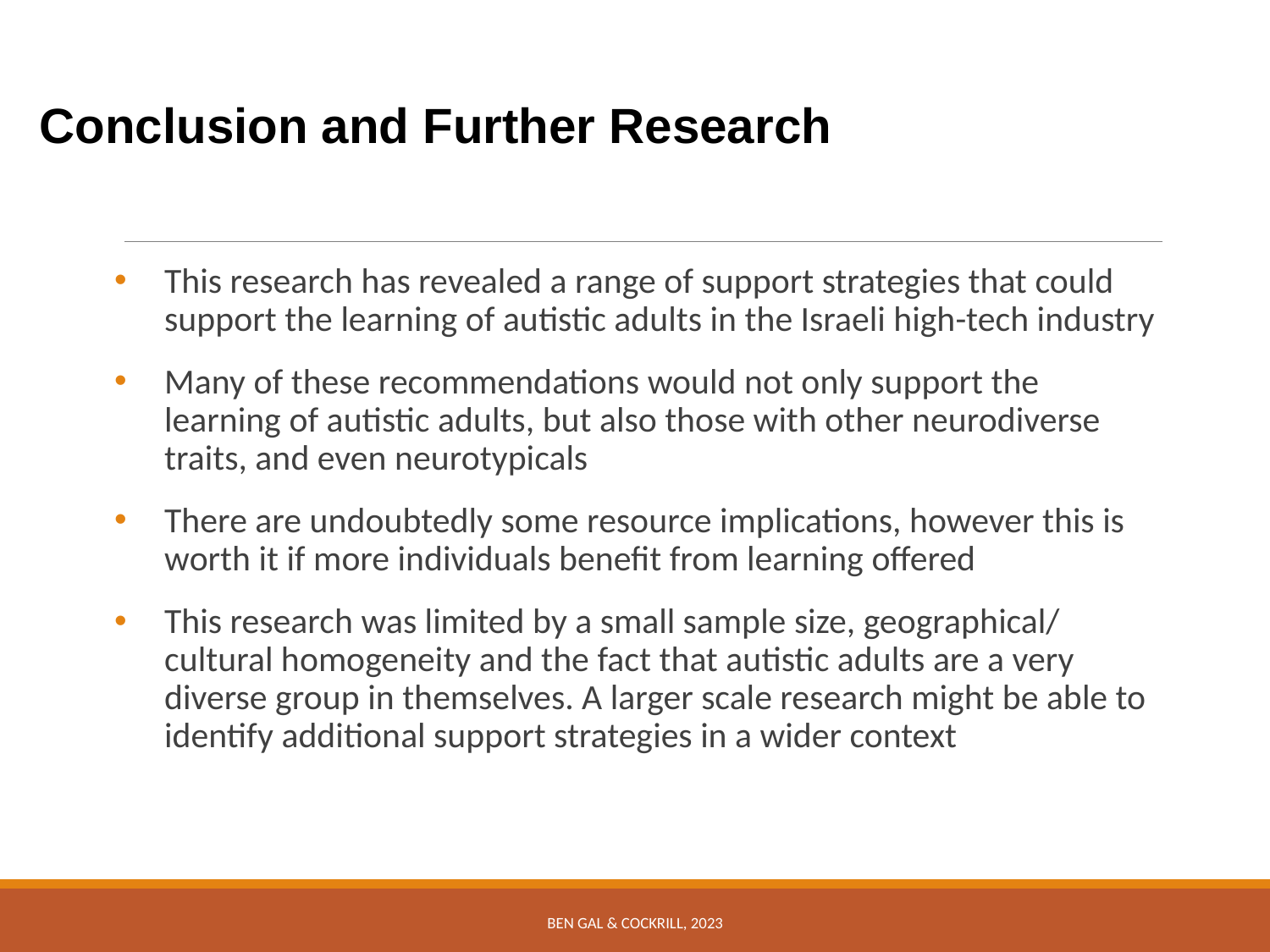

Conclusion and Further Research
This research has revealed a range of support strategies that could support the learning of autistic adults in the Israeli high-tech industry
Many of these recommendations would not only support the learning of autistic adults, but also those with other neurodiverse traits, and even neurotypicals
There are undoubtedly some resource implications, however this is worth it if more individuals benefit from learning offered
This research was limited by a small sample size, geographical/ cultural homogeneity and the fact that autistic adults are a very diverse group in themselves. A larger scale research might be able to identify additional support strategies in a wider context
Ben Gal & Cockrill, 2023